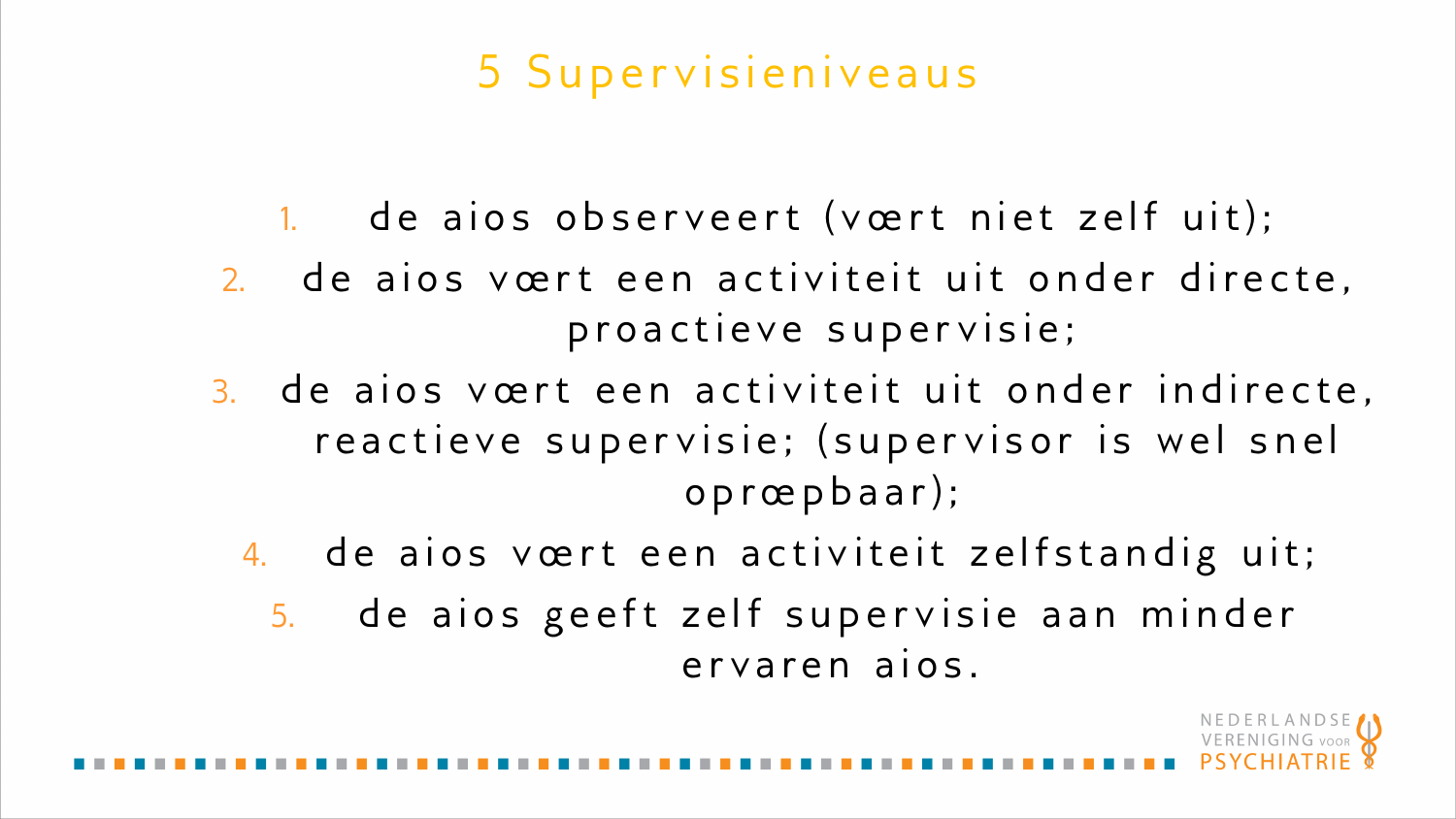

5 Supervisieniveaus

de aios observeert (voert niet zelf uit);
de aios voert een activiteit uit onder directe, proactieve supervisie;
de aios voert een activiteit uit onder indirecte, reactieve supervisie; (supervisor is wel snel oproepbaar);
de aios voert een activiteit zelfstandig uit;
de aios geeft zelf supervisie aan minder ervaren aios.